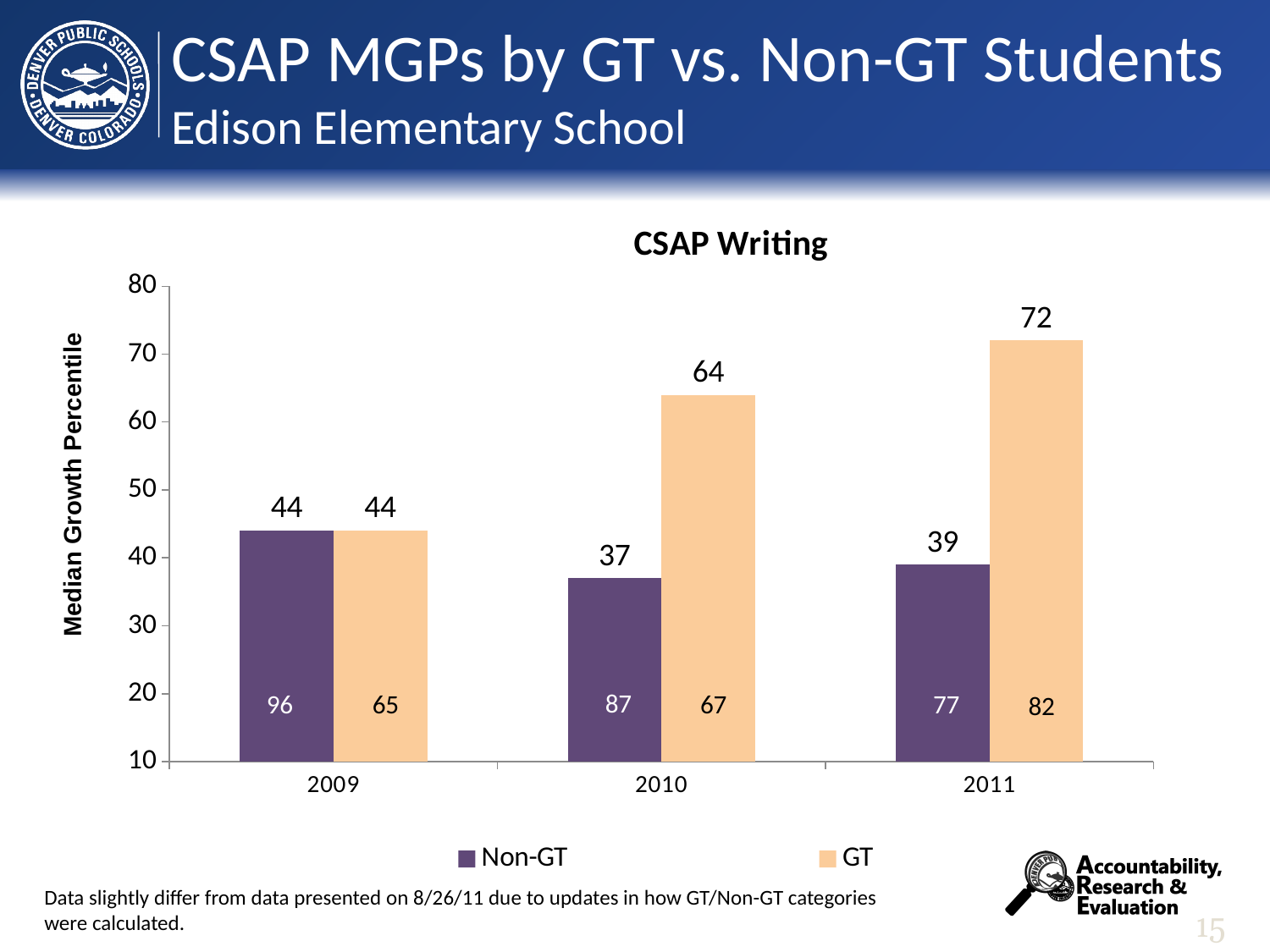

# CSAP MGPs by GT vs. Non-GT Students Edison Elementary School

### Chart

| Category | Non-GT  | GT  |
|---|---|---|
| 2009 | 44.0 | 44.0 |
| 2010 | 37.0 | 64.0 |
| 2011 | 39.0 | 72.0 |
Median Growth Percentile
Data slightly differ from data presented on 8/26/11 due to updates in how GT/Non-GT categories were calculated.
15